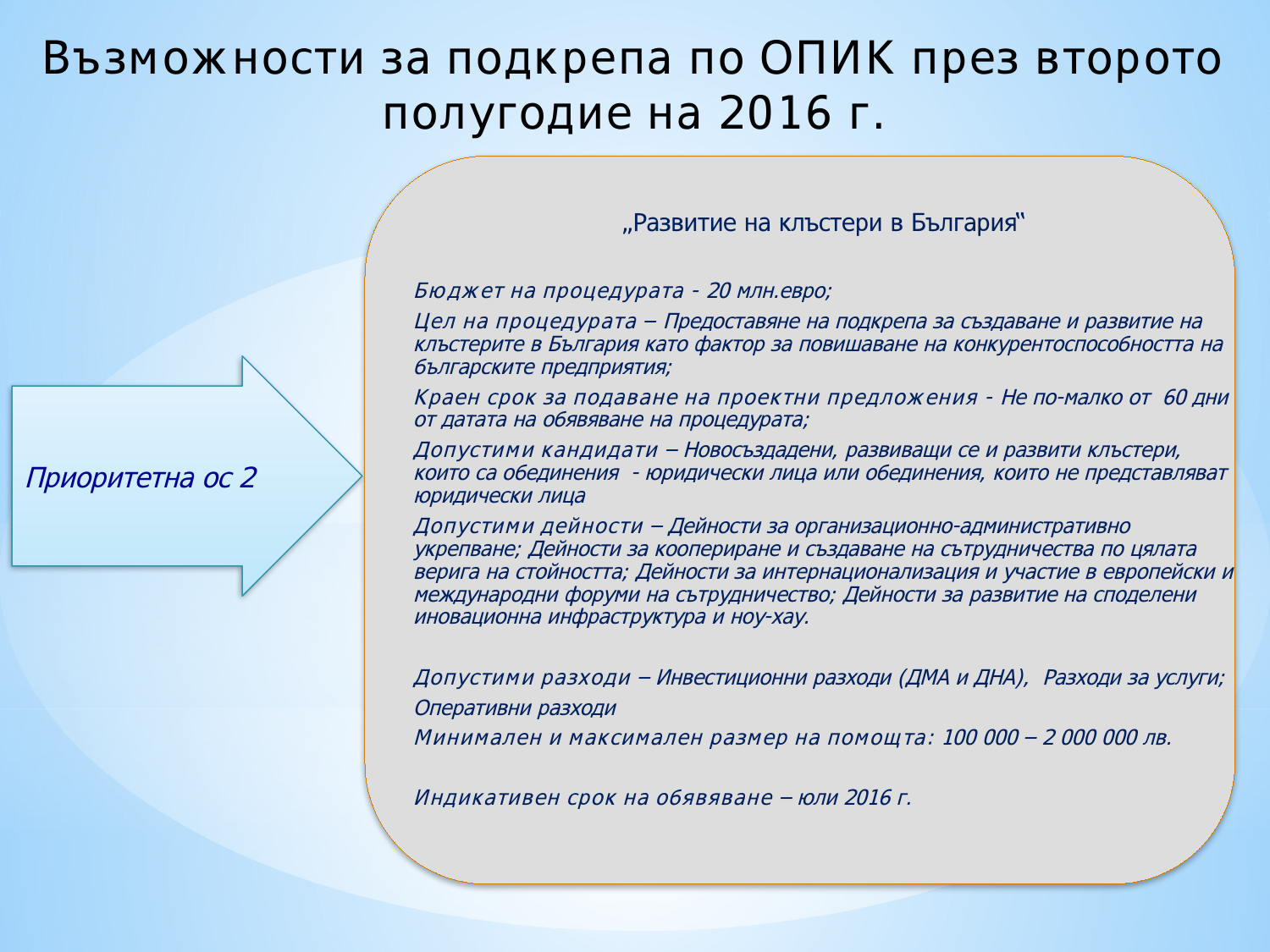

# Възможности за подкрепа по ОПИК през второто полугодие на 2016 г.

„Развитие на клъстери в България“

Бюджет на процедурата - 20 млн.евро;
Цел на процедурата – Предоставяне на подкрепа за създаване и развитие на клъстерите в България като фактор за повишаване на конкурентоспособността на българските предприятия;
Краен срок за подаване на проектни предложения - Не по-малко от  60 дни от датата на обявяване на процедурата;
Допустими кандидати – Новосъздадени, развиващи се и развити клъстери, които са обединения  - юридически лица или обединения, които не представляват юридически лица
Допустими дейности – Дейности за организационно-административно укрепване; Дейности за коопериране и създаване на сътрудничества по цялата верига на стойността; Дейности за интернационализация и участие в европейски и международни форуми на сътрудничество; Дейности за развитие на споделени иновационна инфраструктура и ноу-хау.

Допустими разходи – Инвестиционни разходи (ДМА и ДНА),  Разходи за услуги;
Оперативни разходи
Минимален и максимален размер на помощта: 100 000 – 2 000 000 лв.

Индикативен срок на обявяване – юли 2016 г.

Приоритетна ос 2